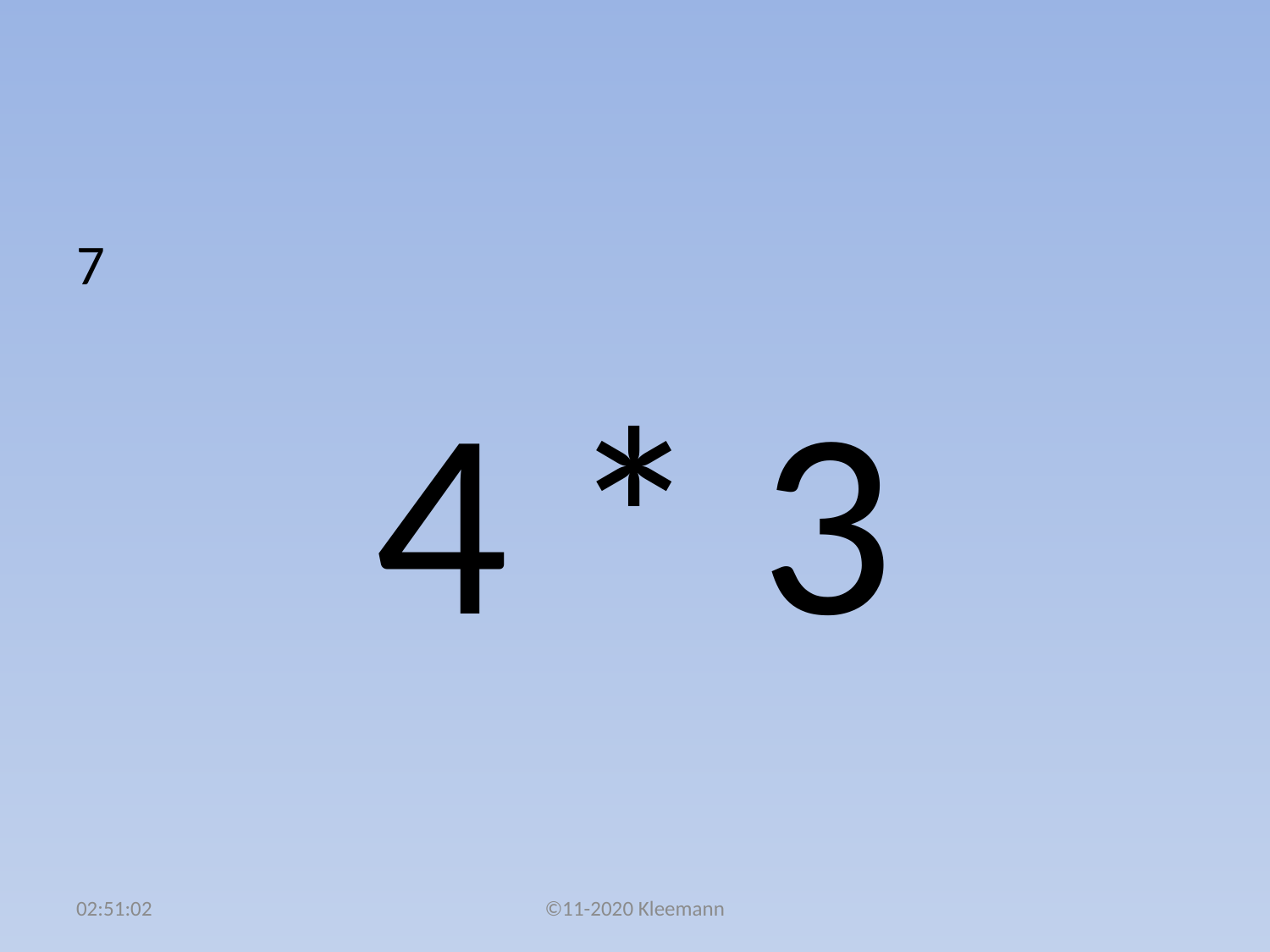

#
7
4 * 3
02:51:02
©11-2020 Kleemann